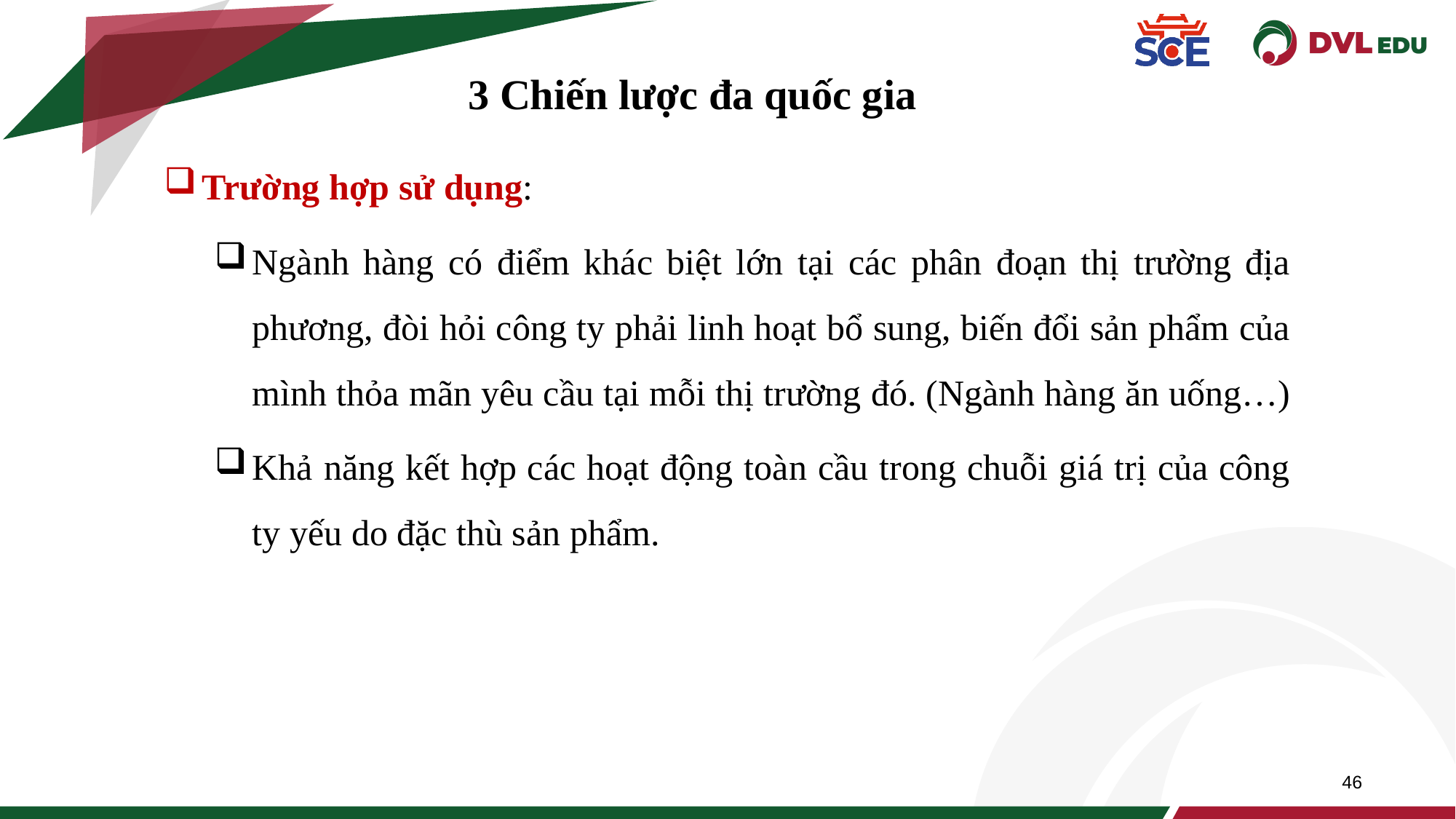

46
3 Chiến lược đa quốc gia
Trường hợp sử dụng:
Ngành hàng có điểm khác biệt lớn tại các phân đoạn thị trường địa phương, đòi hỏi công ty phải linh hoạt bổ sung, biến đổi sản phẩm của mình thỏa mãn yêu cầu tại mỗi thị trường đó. (Ngành hàng ăn uống…)
Khả năng kết hợp các hoạt động toàn cầu trong chuỗi giá trị của công ty yếu do đặc thù sản phẩm.

46